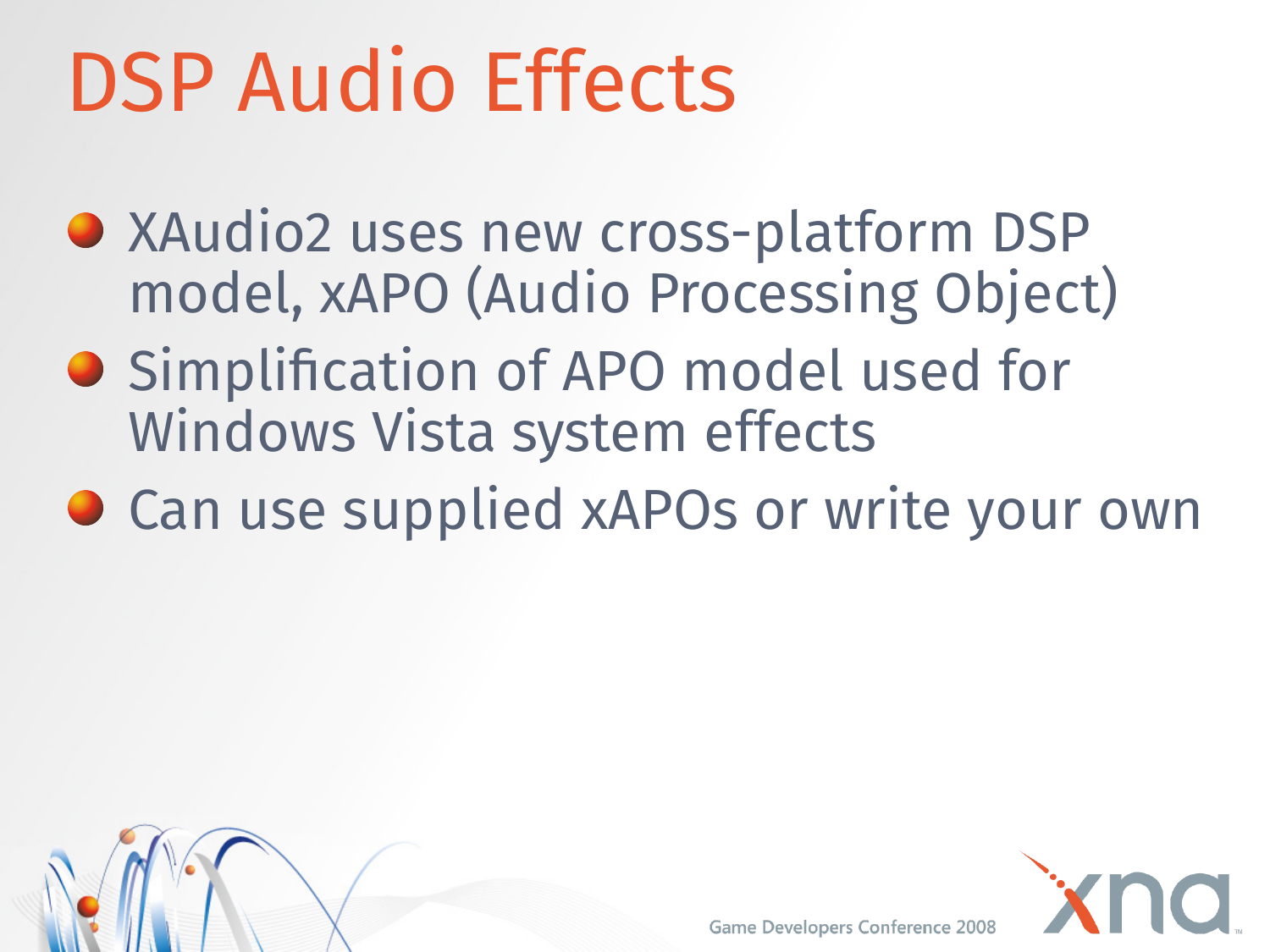

# DSP Audio Effects
XAudio2 uses new cross-platform DSP model, xAPO (Audio Processing Object)
Simplification of APO model used for Windows Vista system effects
Can use supplied xAPOs or write your own